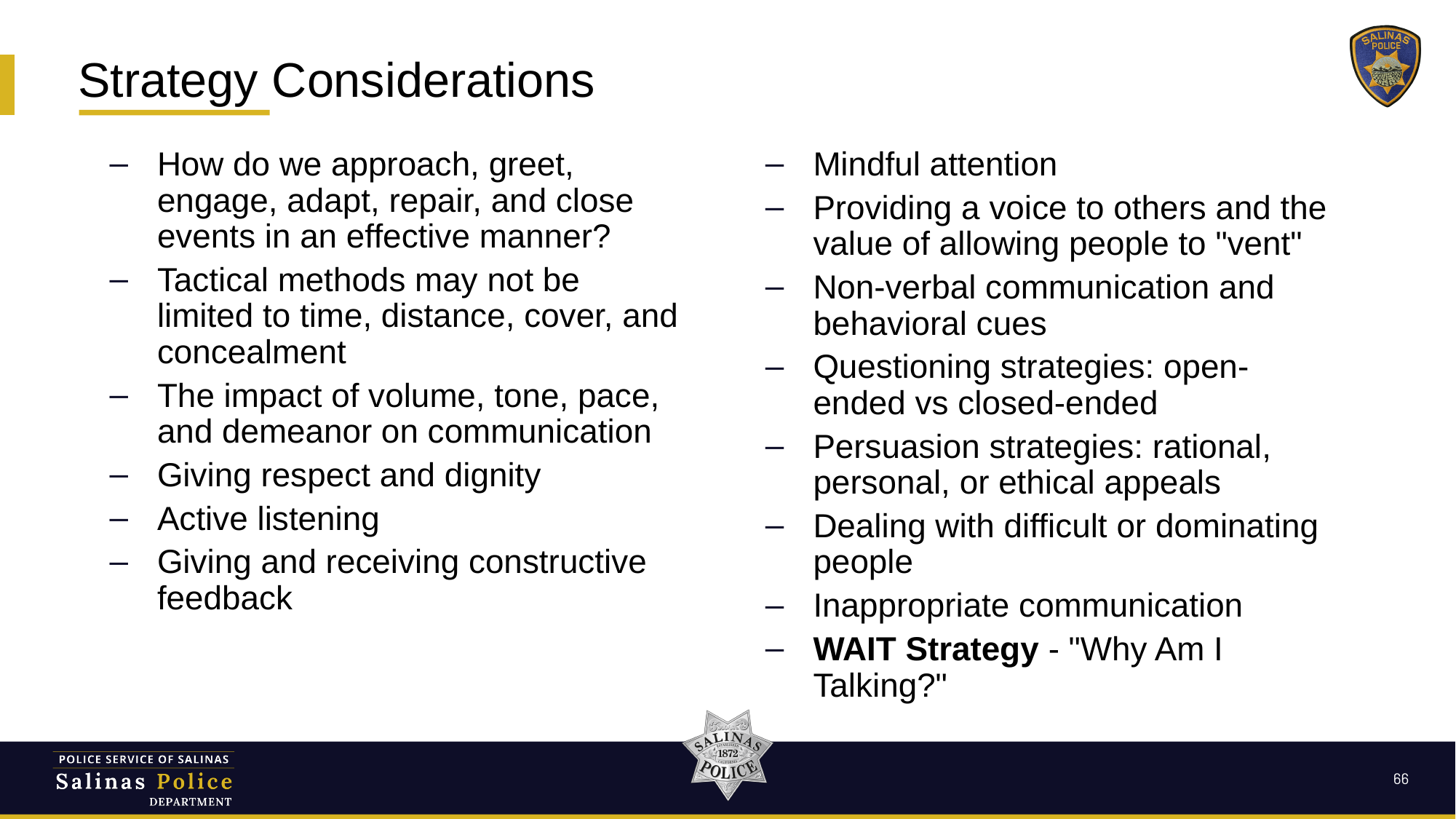

# Strategy Considerations
Mindful attention
Providing a voice to others and the value of allowing people to "vent"
Non-verbal communication and behavioral cues
Questioning strategies: open-ended vs closed-ended
Persuasion strategies: rational, personal, or ethical appeals
Dealing with difficult or dominating people
Inappropriate communication
WAIT Strategy - "Why Am I Talking?"

How do we approach, greet, engage, adapt, repair, and close events in an effective manner?
Tactical methods may not be limited to time, distance, cover, and concealment
The impact of volume, tone, pace, and demeanor on communication
Giving respect and dignity
Active listening
Giving and receiving constructive feedback